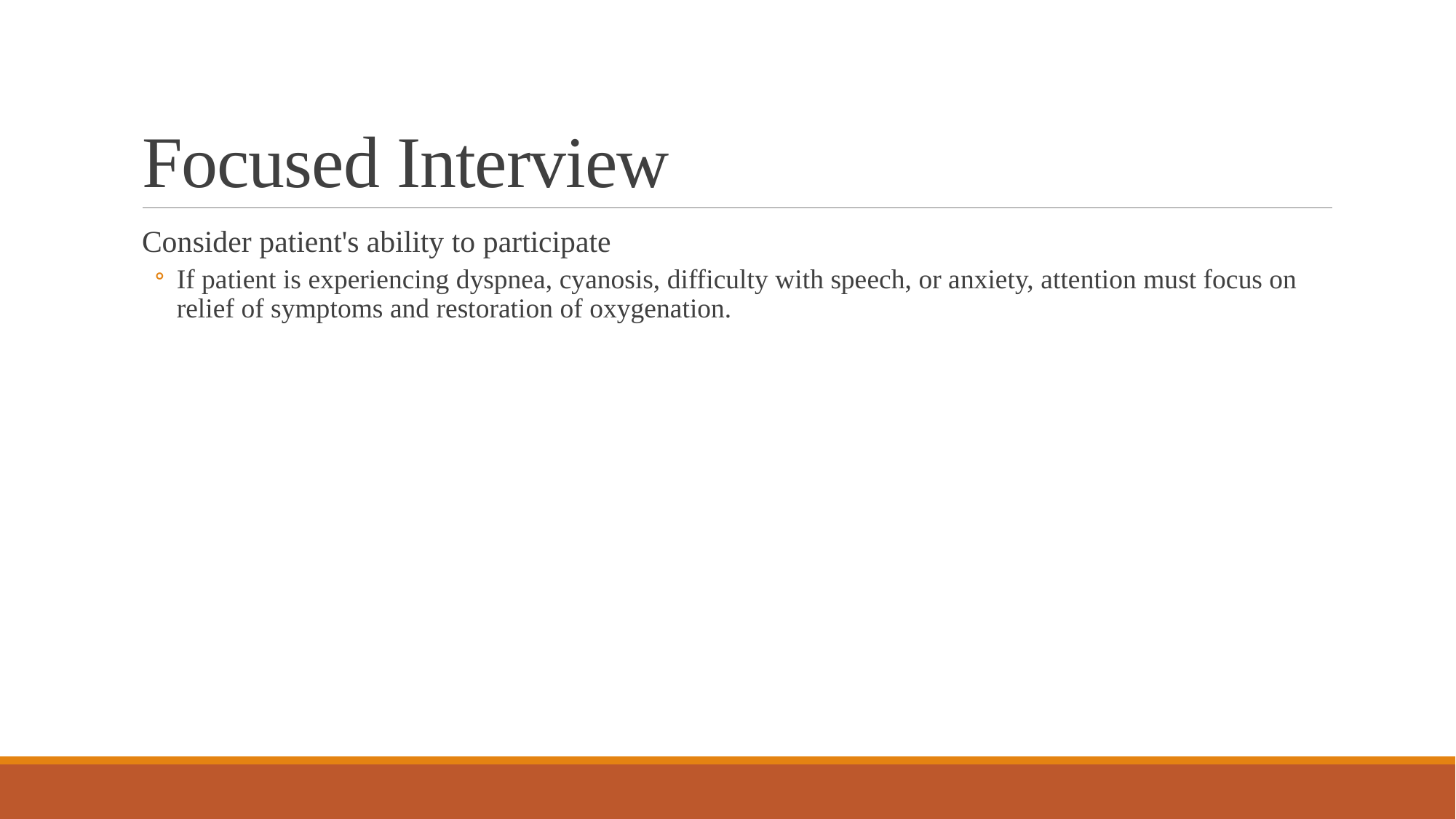

# Focused Interview
Consider patient's ability to participate
If patient is experiencing dyspnea, cyanosis, difficulty with speech, or anxiety, attention must focus on relief of symptoms and restoration of oxygenation.